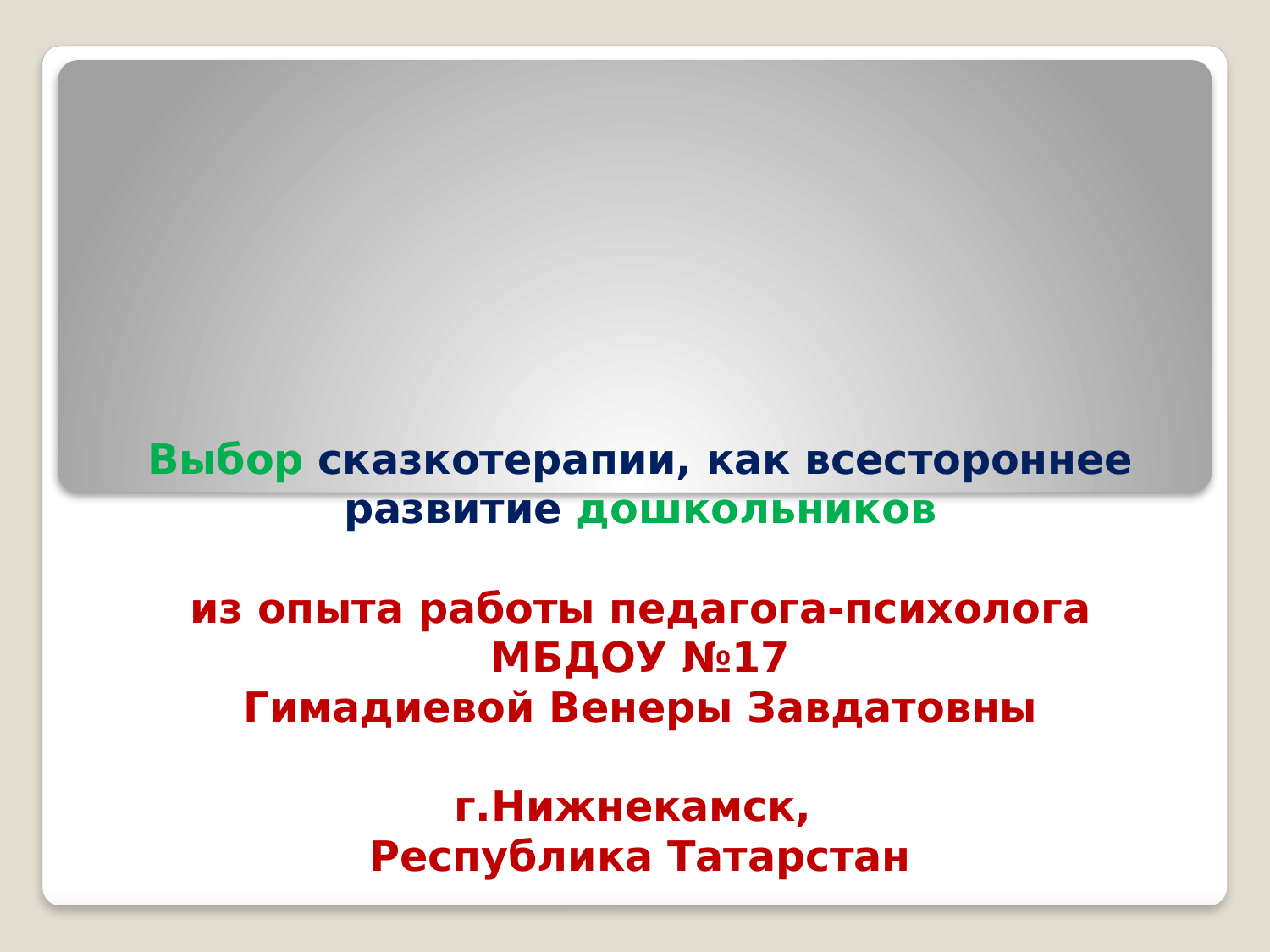

# Выбор сказкотерапии, как всестороннее развитие дошкольников из опыта работы педагога-психолога МБДОУ №17 Гимадиевой Венеры Завдатовны г.Нижнекамск, Республика Татарстан